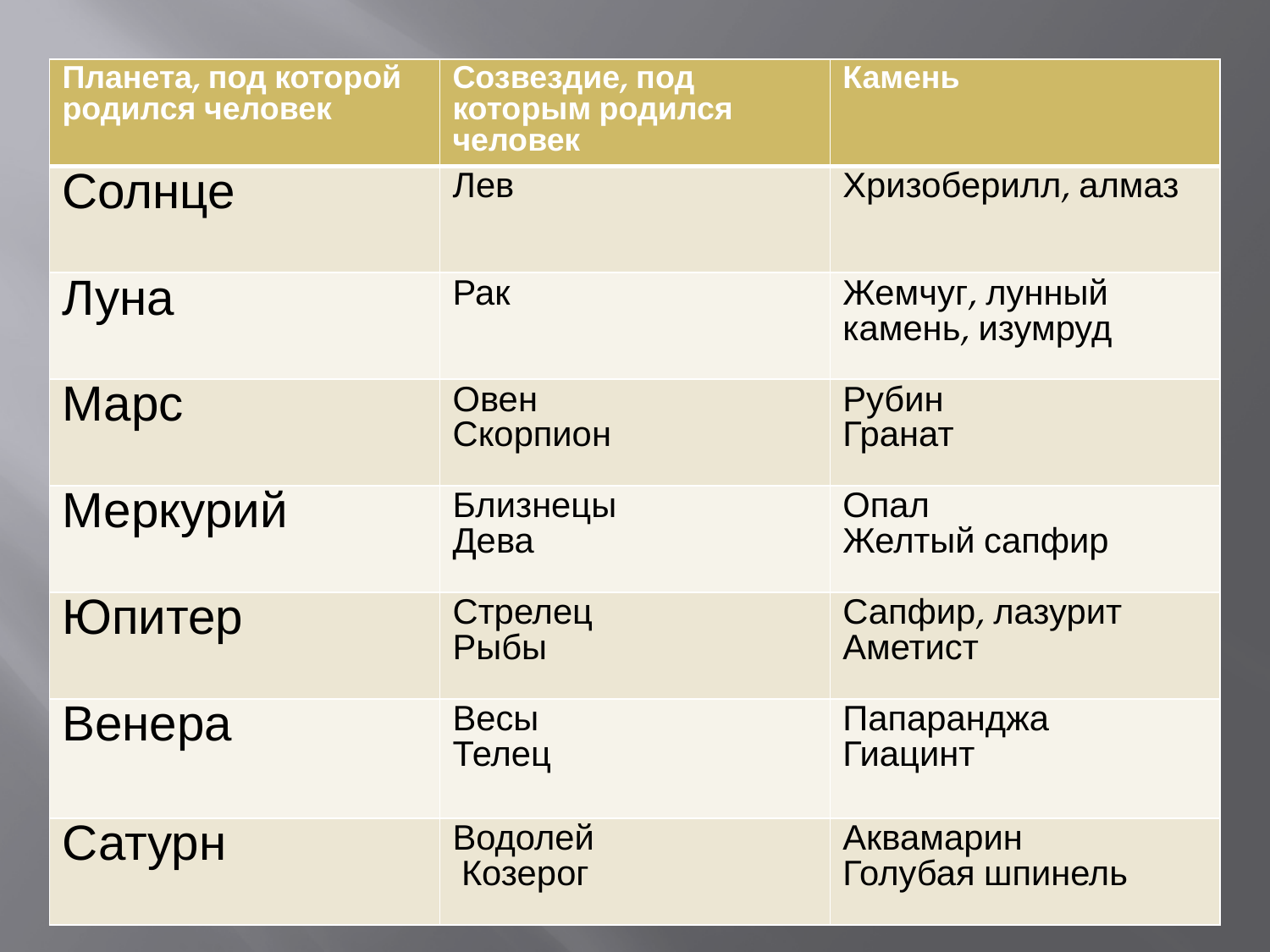

| Планета, под которой родился человек | Созвездие, под которым родился человек | Камень |
| --- | --- | --- |
| Солнце | Лев | Хризоберилл, алмаз |
| Луна | Рак | Жемчуг, лунный камень, изумруд |
| Марс | Овен Скорпион | Рубин Гранат |
| Меркурий | Близнецы Дева | Опал Желтый сапфир |
| Юпитер | Стрелец Рыбы | Сапфир, лазурит Аметист |
| Венера | Весы Телец | Папаранджа Гиацинт |
| Сатурн | Водолей Козерог | Аквамарин Голубая шпинель |